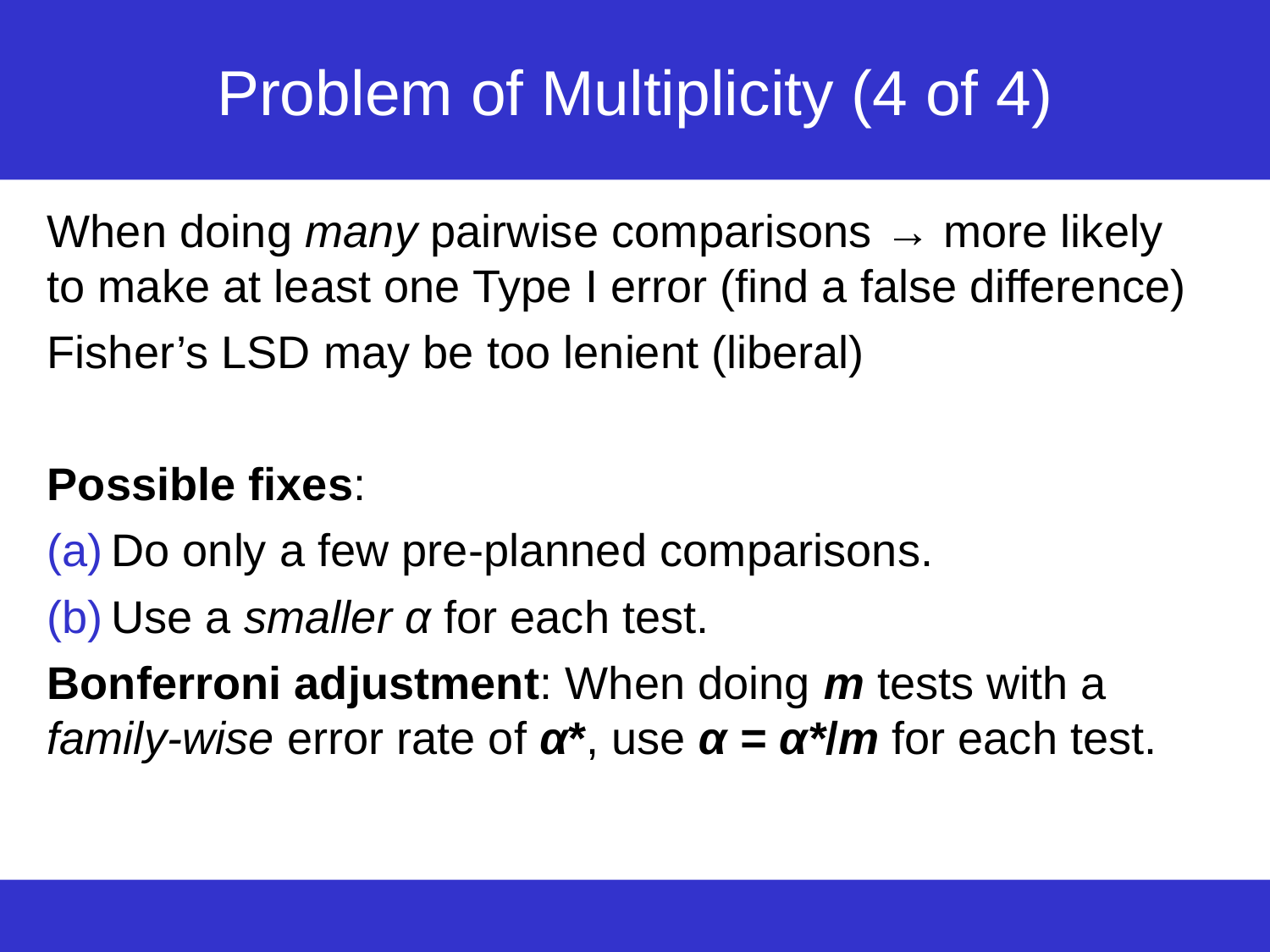

# Problem of Multiplicity (4 of 4)
When doing many pairwise comparisons → more likely to make at least one Type I error (find a false difference)
Fisher’s LSD may be too lenient (liberal)

Possible fixes:
Do only a few pre-planned comparisons.
Use a smaller α for each test.
Bonferroni adjustment: When doing m tests with a family-wise error rate of α*, use α = α*/m for each test.